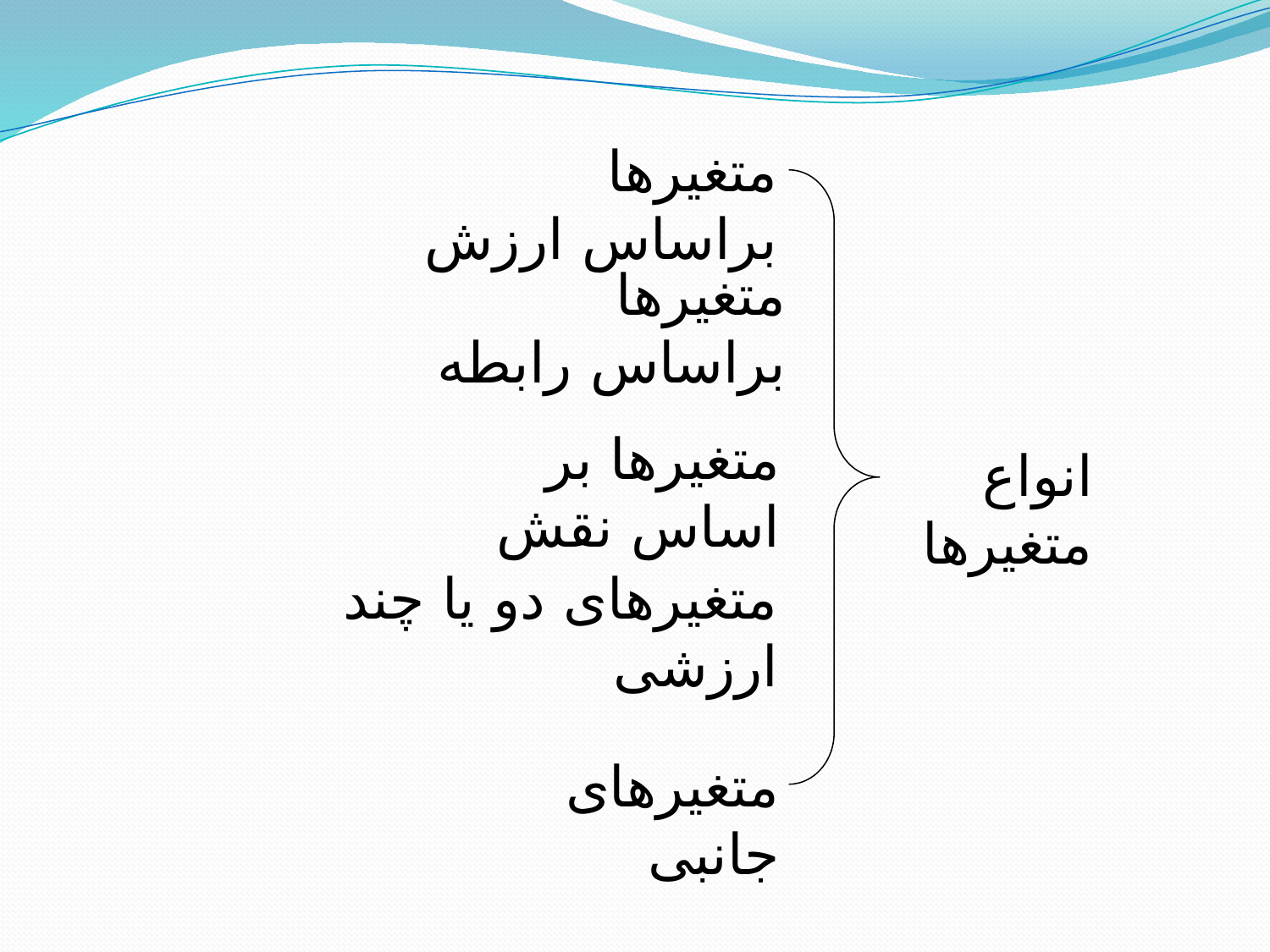

متغیرها براساس ارزش

متغیرها براساس رابطه
متغیرها بر اساس نقش
انواع متغیرها
متغیرهای دو یا چند ارزشی
متغیرهای جانبی